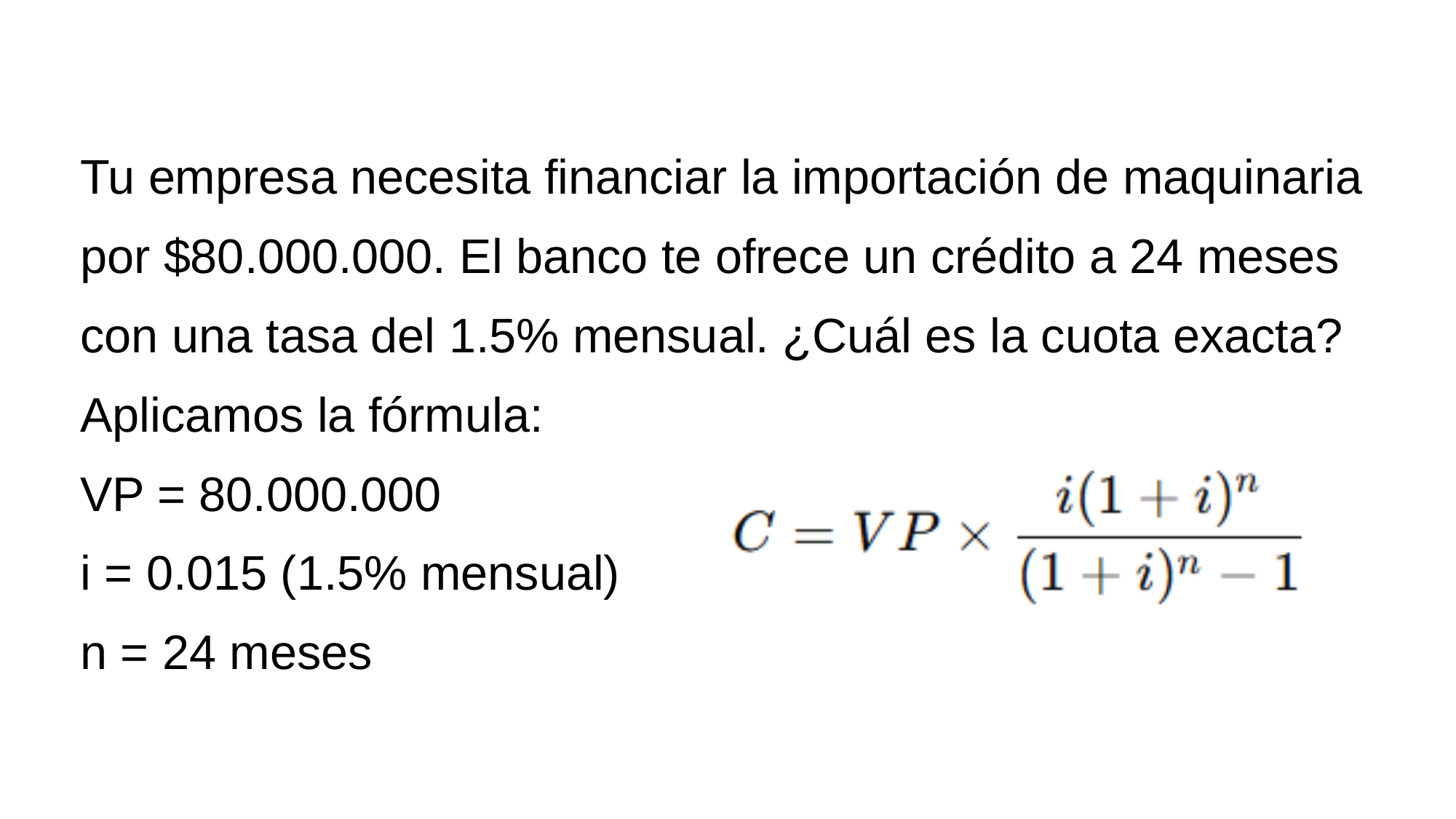

Tu empresa necesita financiar la importación de maquinaria por $80.000.000. El banco te ofrece un crédito a 24 meses con una tasa del 1.5% mensual. ¿Cuál es la cuota exacta?
Aplicamos la fórmula:
VP = 80.000.000
i = 0.015 (1.5% mensual)
n = 24 meses